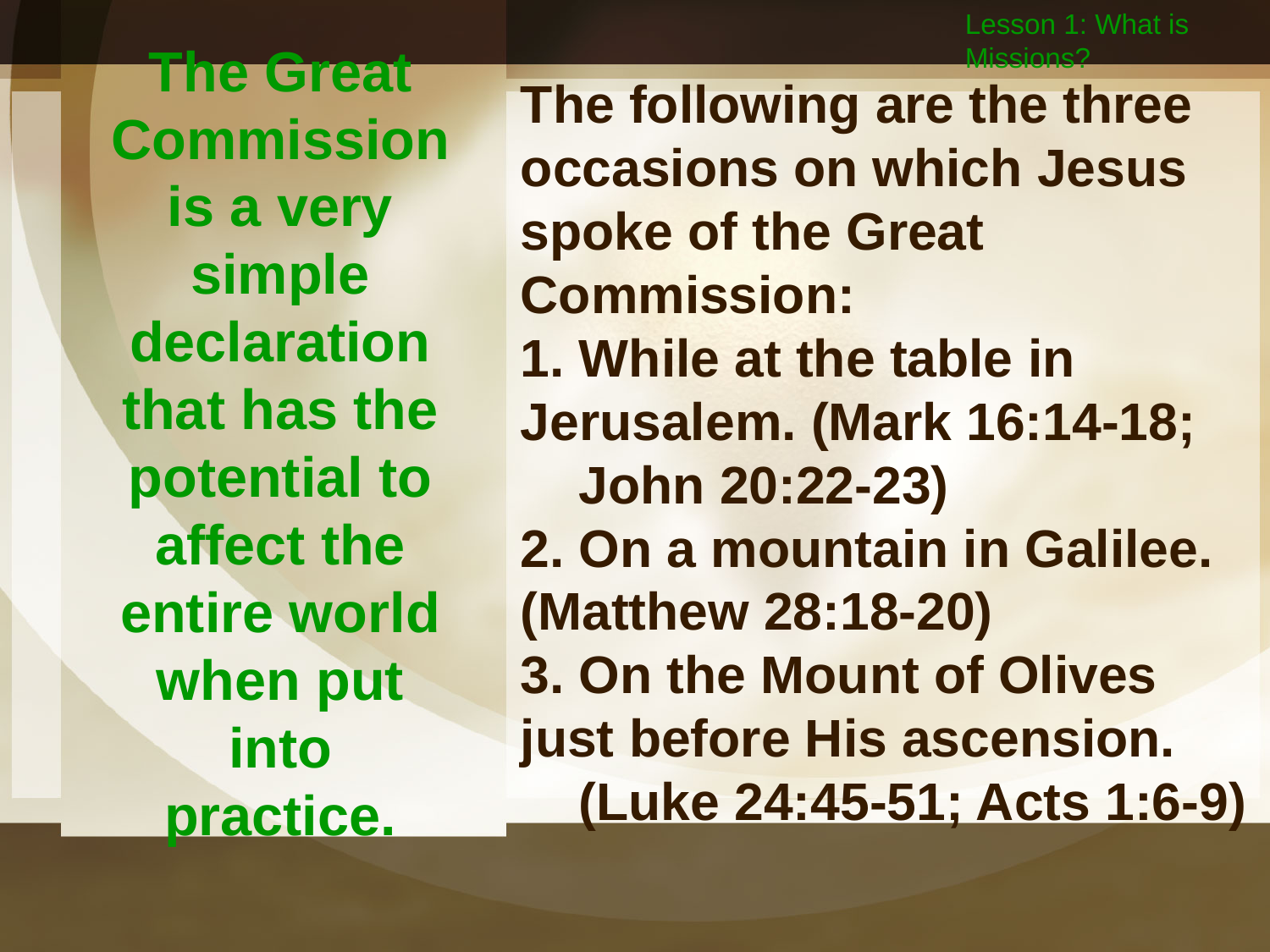

Lesson 1: What is Missions?
The following are the three occasions on which Jesus spoke of the Great Commission:
1. While at the table in Jerusalem. (Mark 16:14-18;
    John 20:22-23)
2. On a mountain in Galilee. (Matthew 28:18-20)
3. On the Mount of Olives just before His ascension.
    (Luke 24:45-51; Acts 1:6-9)
The Great Commission is a very simple declaration that has the potential to affect the entire world when put into practice.